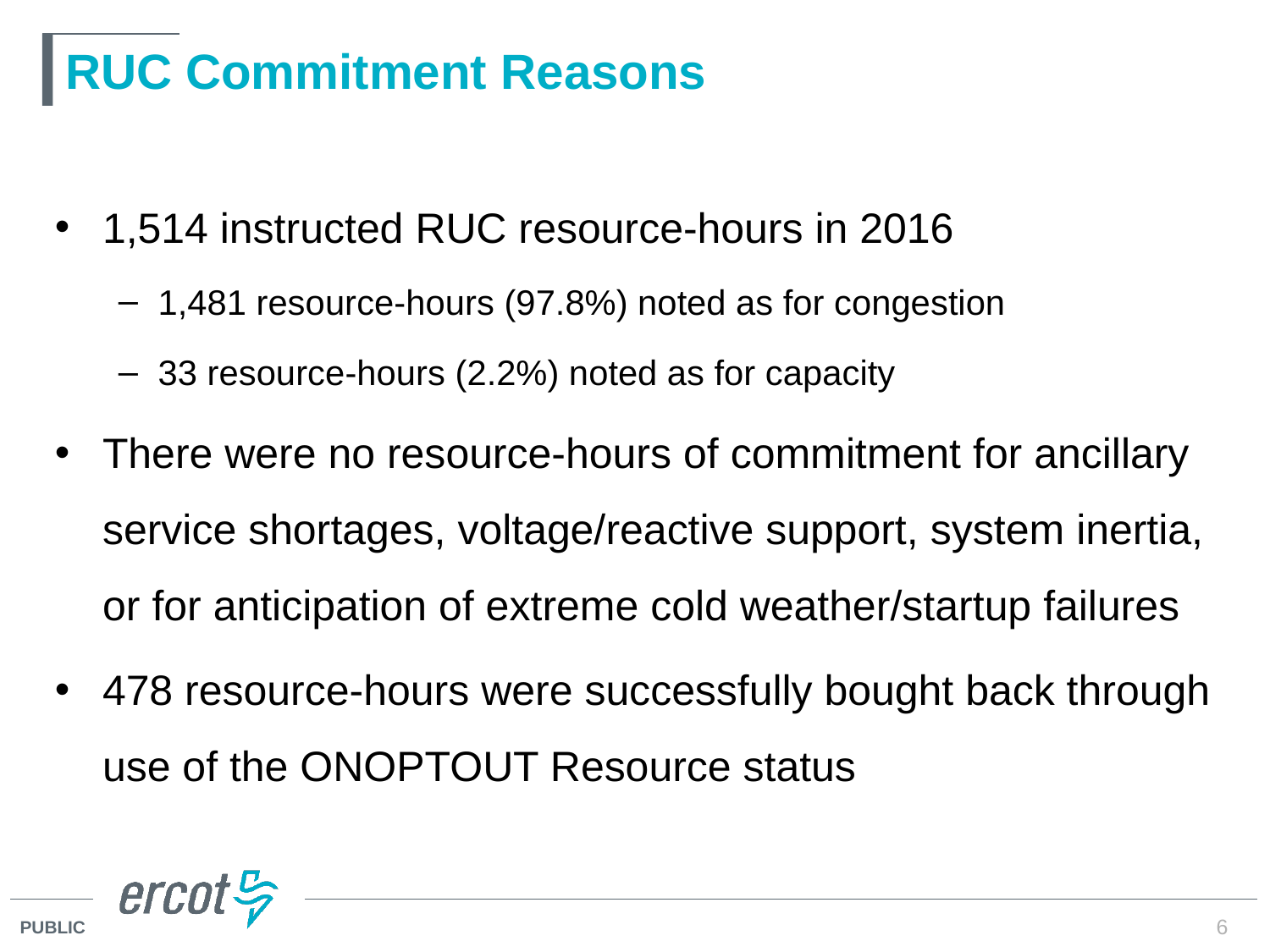

# RUC Commitment Reasons
1,514 instructed RUC resource-hours in 2016
1,481 resource-hours (97.8%) noted as for congestion
33 resource-hours (2.2%) noted as for capacity
There were no resource-hours of commitment for ancillary service shortages, voltage/reactive support, system inertia, or for anticipation of extreme cold weather/startup failures
478 resource-hours were successfully bought back through use of the ONOPTOUT Resource status
6